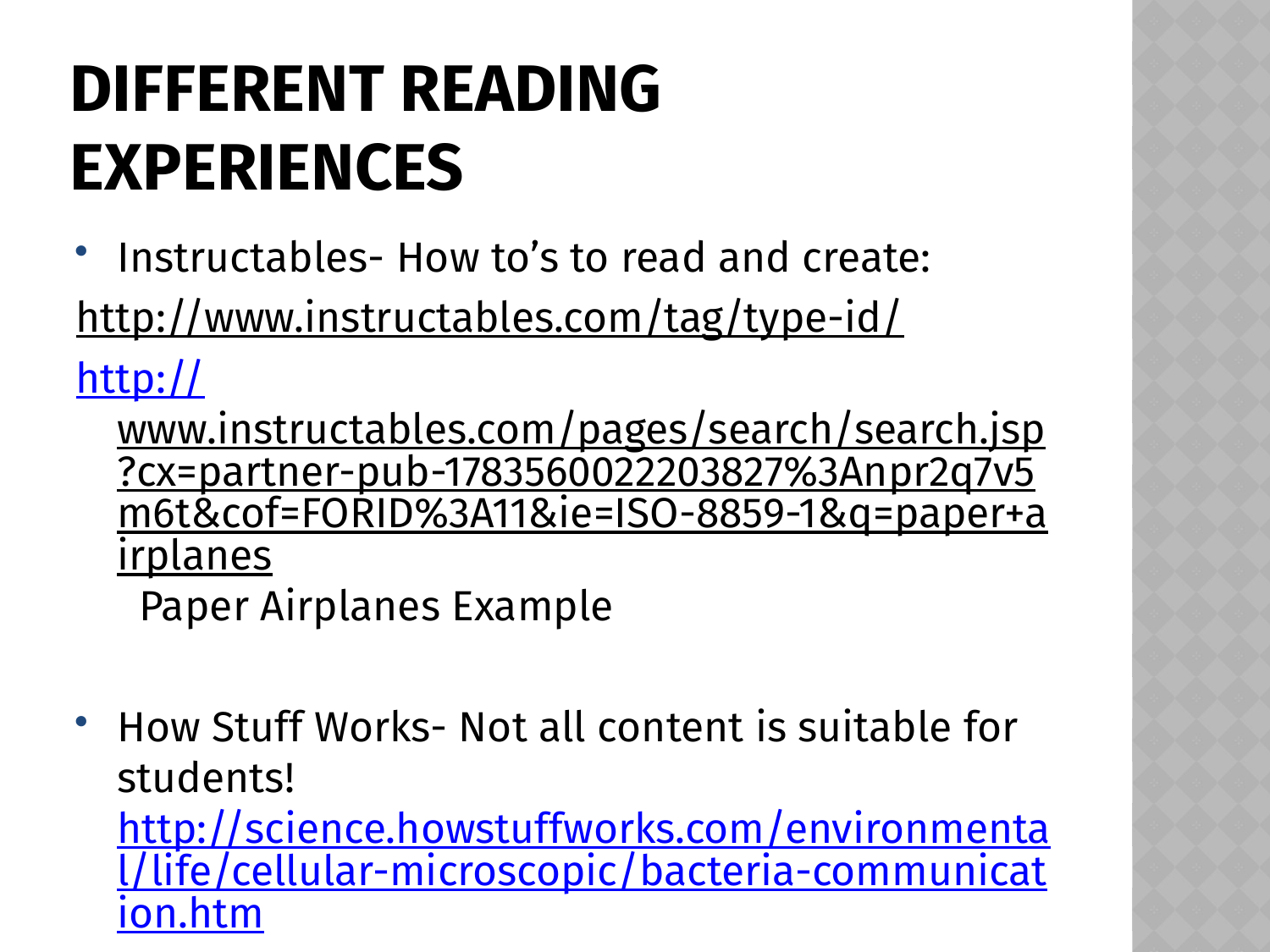

# Different Reading Experiences
Instructables- How to’s to read and create:
http://www.instructables.com/tag/type-id/
http://www.instructables.com/pages/search/search.jsp?cx=partner-pub-1783560022203827%3Anpr2q7v5m6t&cof=FORID%3A11&ie=ISO-8859-1&q=paper+airplanes  Paper Airplanes Example

How Stuff Works- Not all content is suitable for students! http://science.howstuffworks.com/environmental/life/cellular-microscopic/bacteria-communication.htm
http://kids.nationalgeographic.com/kids/animals/creaturefeature/adelie-penguin/  Animals- Video/Text/Maps/Photos, etc.